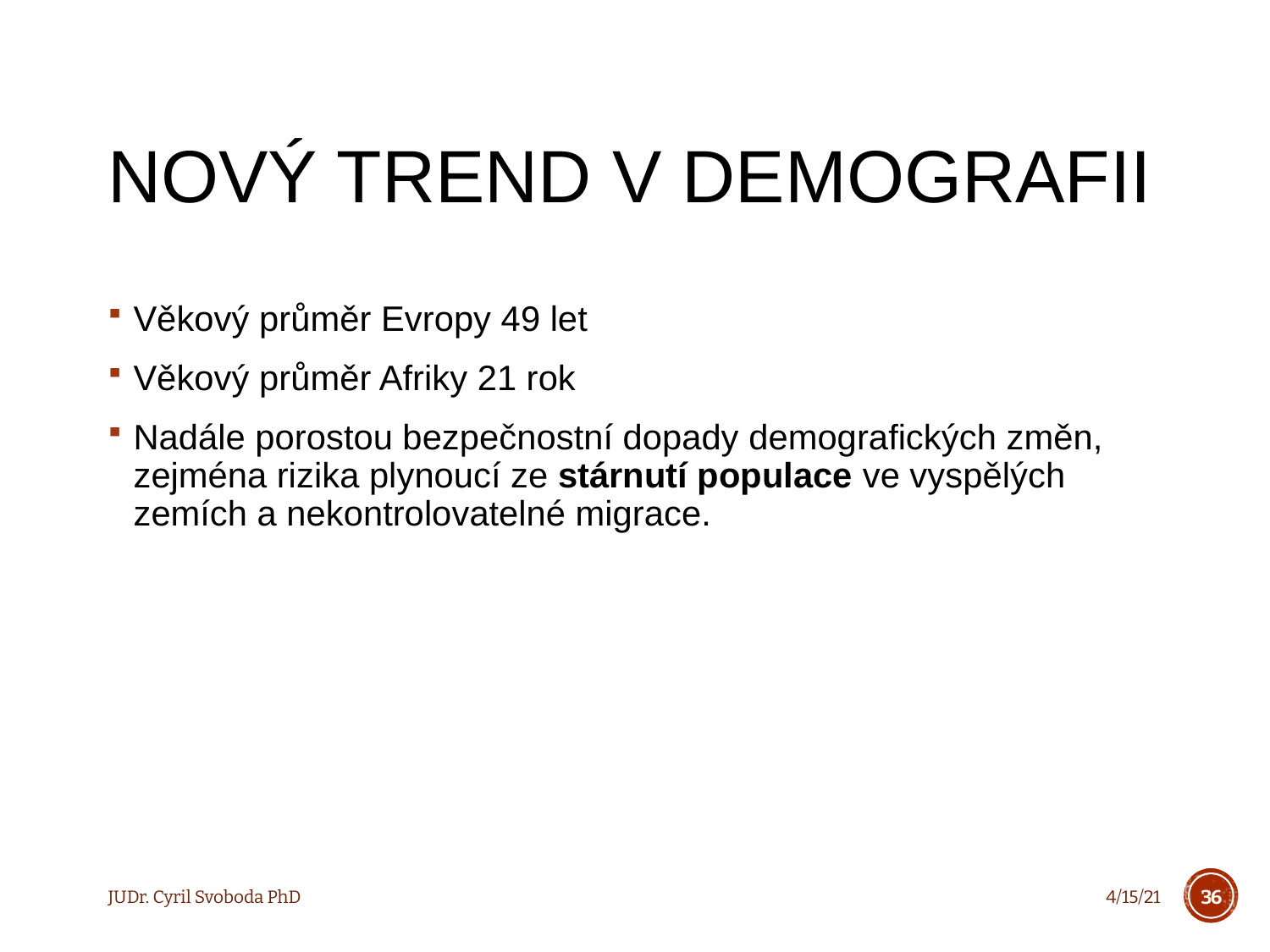

# Nový trend v demografii
Věkový průměr Evropy 49 let
Věkový průměr Afriky 21 rok
Nadále porostou bezpečnostní dopady demografických změn, zejména rizika plynoucí ze stárnutí populace ve vyspělých zemích a nekontrolovatelné migrace.
JUDr. Cyril Svoboda PhD
4/15/21
36